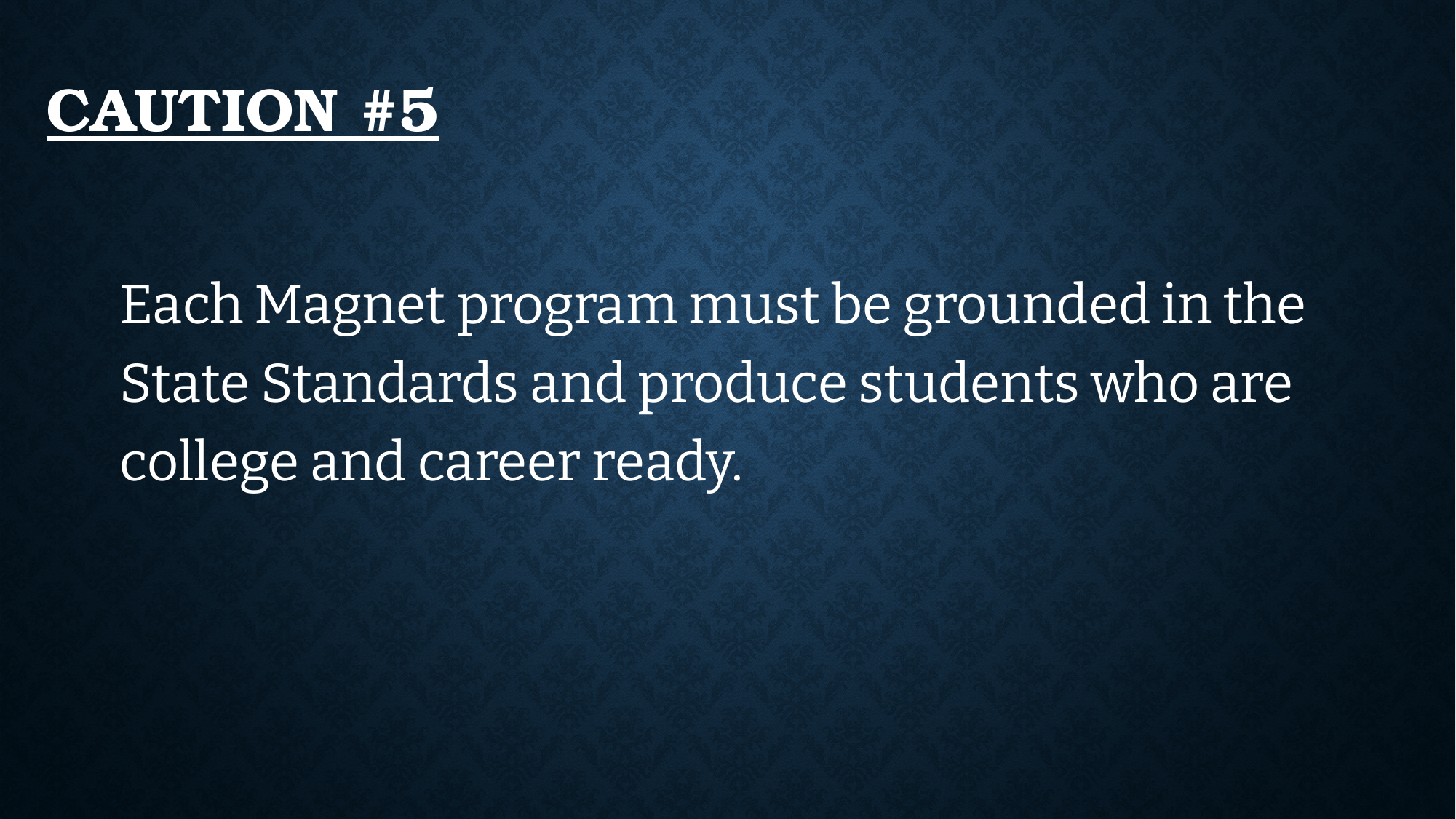

# Caution #5
Each Magnet program must be grounded in the State Standards and produce students who are college and career ready.